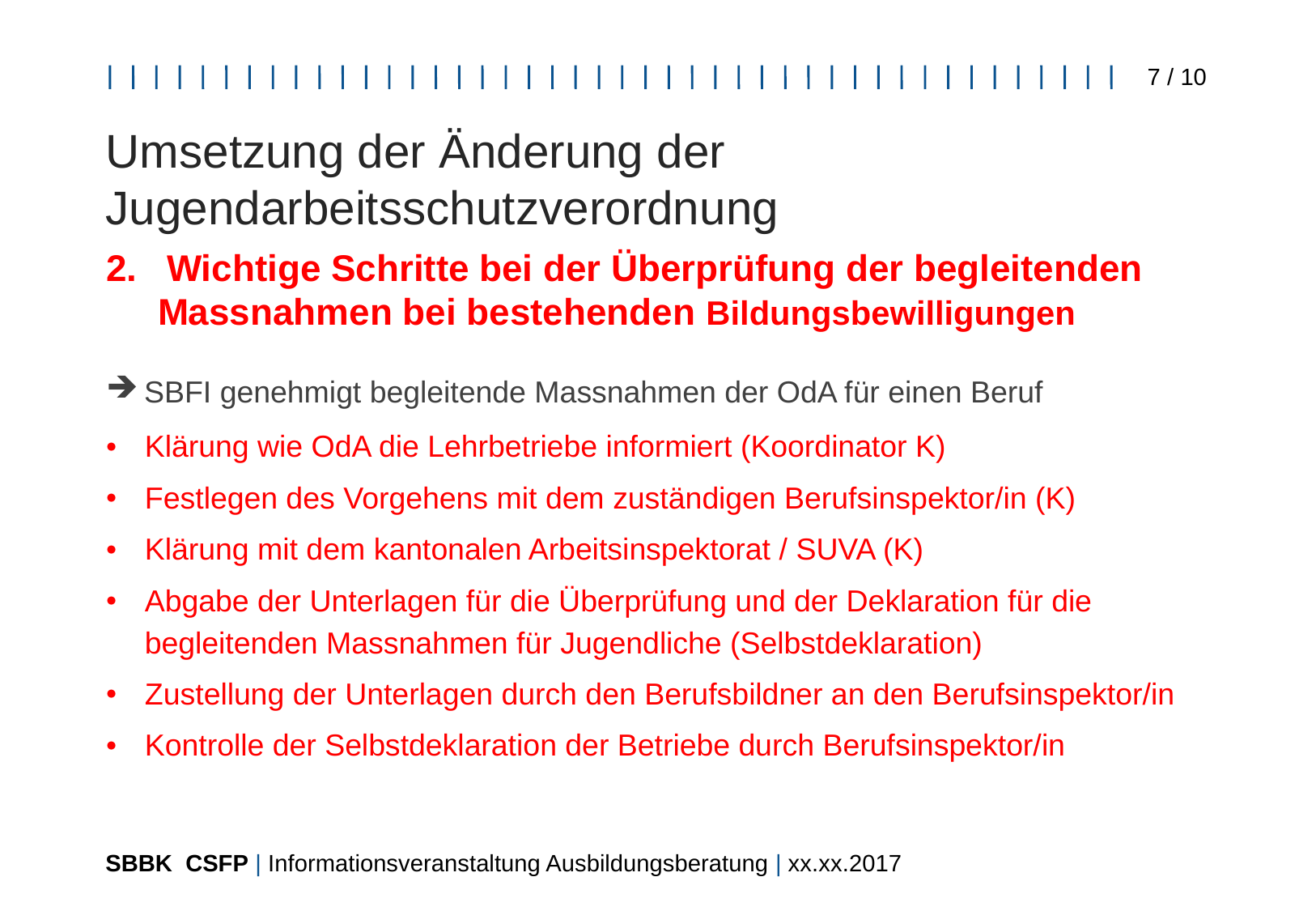

# Umsetzung der Änderung der Jugendarbeitsschutzverordnung
Wichtige Schritte bei der Überprüfung der begleitenden
     Massnahmen bei bestehenden Bildungsbewilligungen

SBFI genehmigt begleitende Massnahmen der OdA für einen Beruf
Klärung wie OdA die Lehrbetriebe informiert (Koordinator K)
Festlegen des Vorgehens mit dem zuständigen Berufsinspektor/in (K)
Klärung mit dem kantonalen Arbeitsinspektorat / SUVA (K)
Abgabe der Unterlagen für die Überprüfung und der Deklaration für die begleitenden Massnahmen für Jugendliche (Selbstdeklaration)
Zustellung der Unterlagen durch den Berufsbildner an den Berufsinspektor/in
Kontrolle der Selbstdeklaration der Betriebe durch Berufsinspektor/in